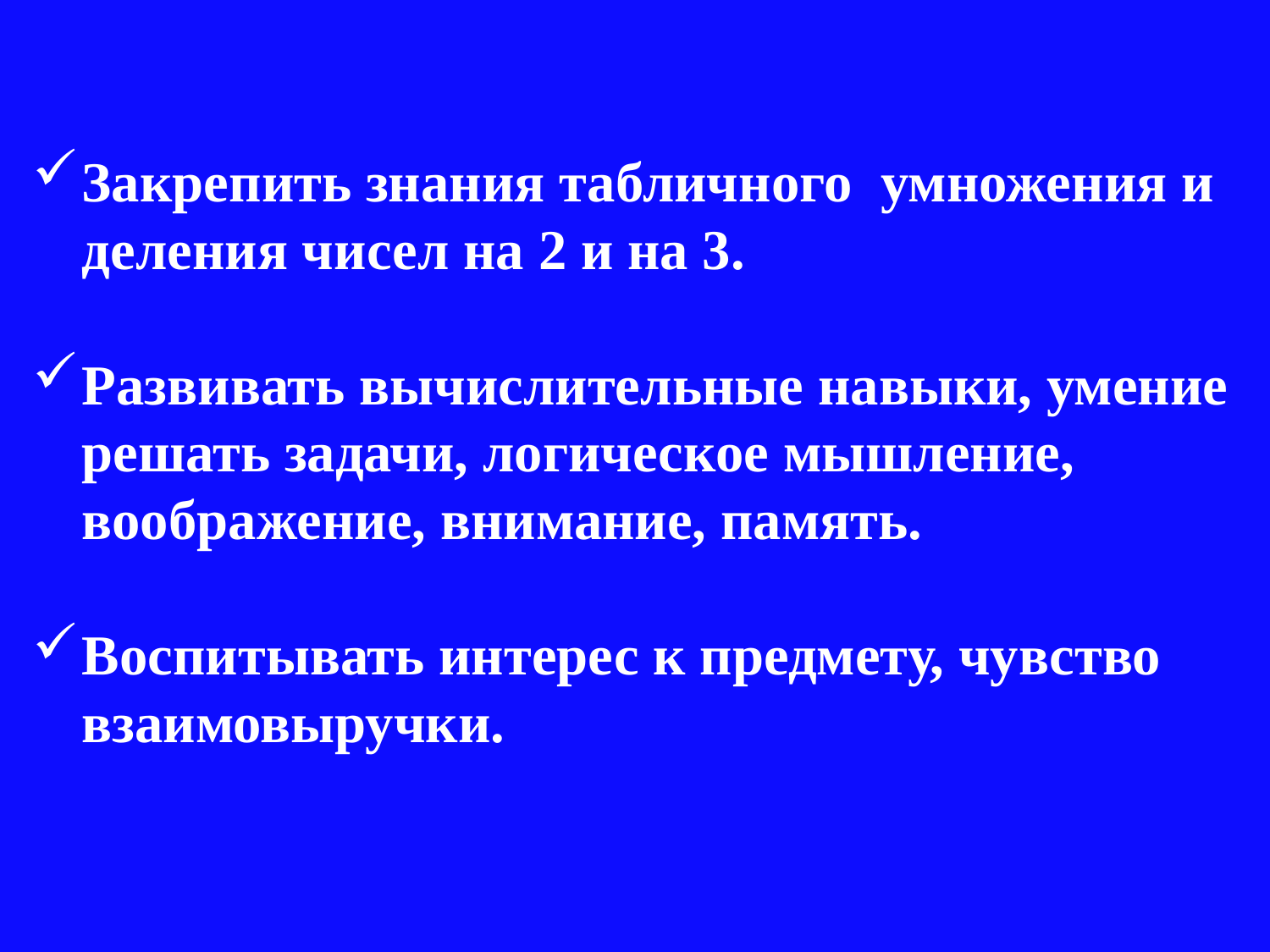

Закрепить знания табличного  умножения и деления чисел на 2 и на 3.

Развивать вычислительные навыки, умение решать задачи, логическое мышление, воображение, внимание, память.

Воспитывать интерес к предмету, чувство взаимовыручки.